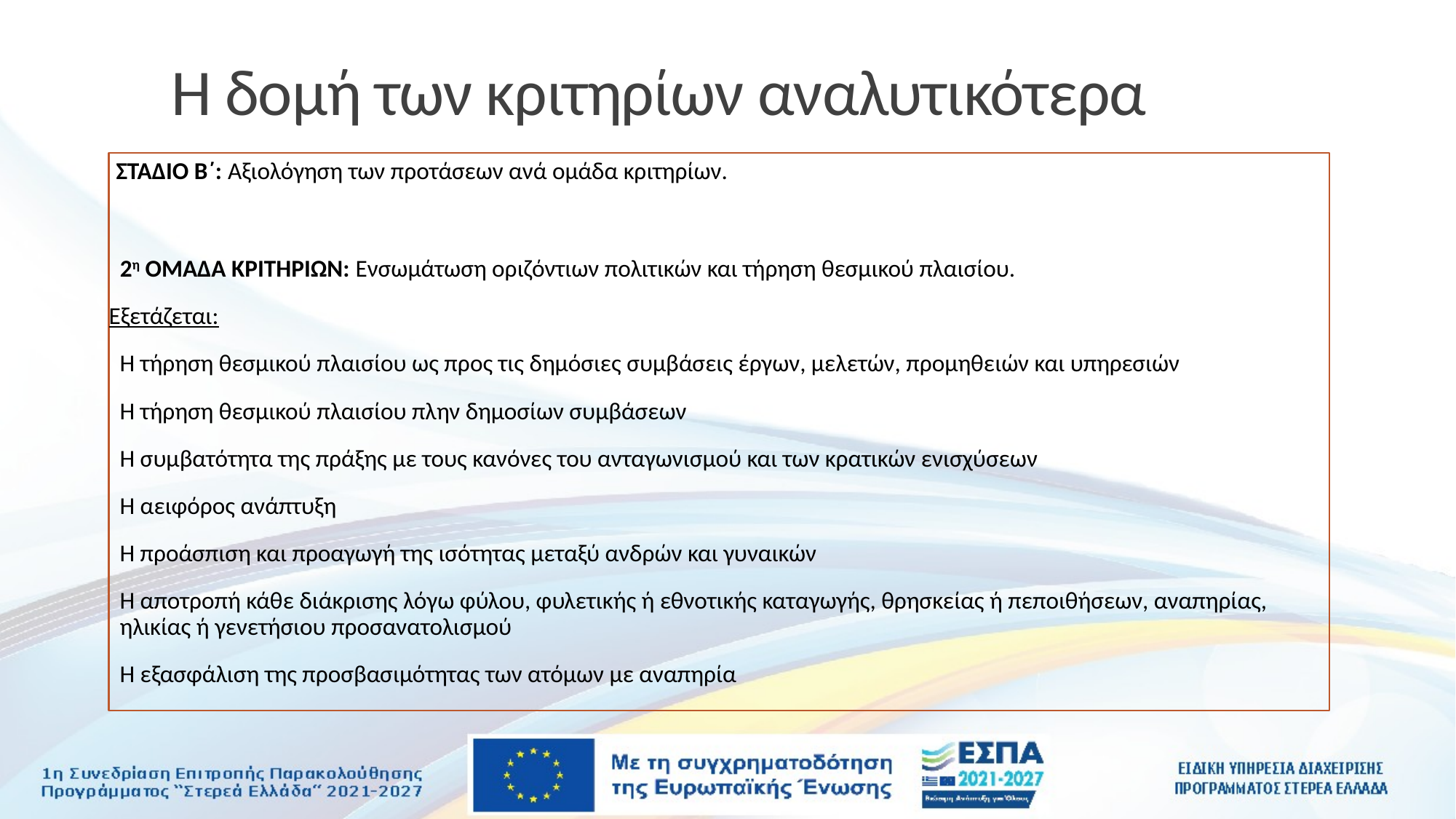

# Η δομή των κριτηρίων αναλυτικότερα
ΣΤΑΔΙΟ Β΄: Αξιολόγηση των προτάσεων ανά ομάδα κριτηρίων.

2η ΟΜΑΔΑ ΚΡΙΤΗΡΙΩΝ: Ενσωμάτωση οριζόντιων πολιτικών και τήρηση θεσμικού πλαισίου.
Εξετάζεται:
Η τήρηση θεσμικού πλαισίου ως προς τις δημόσιες συμβάσεις έργων, μελετών, προμηθειών και υπηρεσιών
Η τήρηση θεσμικού πλαισίου πλην δημοσίων συμβάσεων
Η συμβατότητα της πράξης με τους κανόνες του ανταγωνισμού και των κρατικών ενισχύσεων
Η αειφόρος ανάπτυξη
Η προάσπιση και προαγωγή της ισότητας μεταξύ ανδρών και γυναικών
Η αποτροπή κάθε διάκρισης λόγω φύλου, φυλετικής ή εθνοτικής καταγωγής, θρησκείας ή πεποιθήσεων, αναπηρίας, ηλικίας ή γενετήσιου προσανατολισμού
Η εξασφάλιση της προσβασιμότητας των ατόμων με αναπηρία